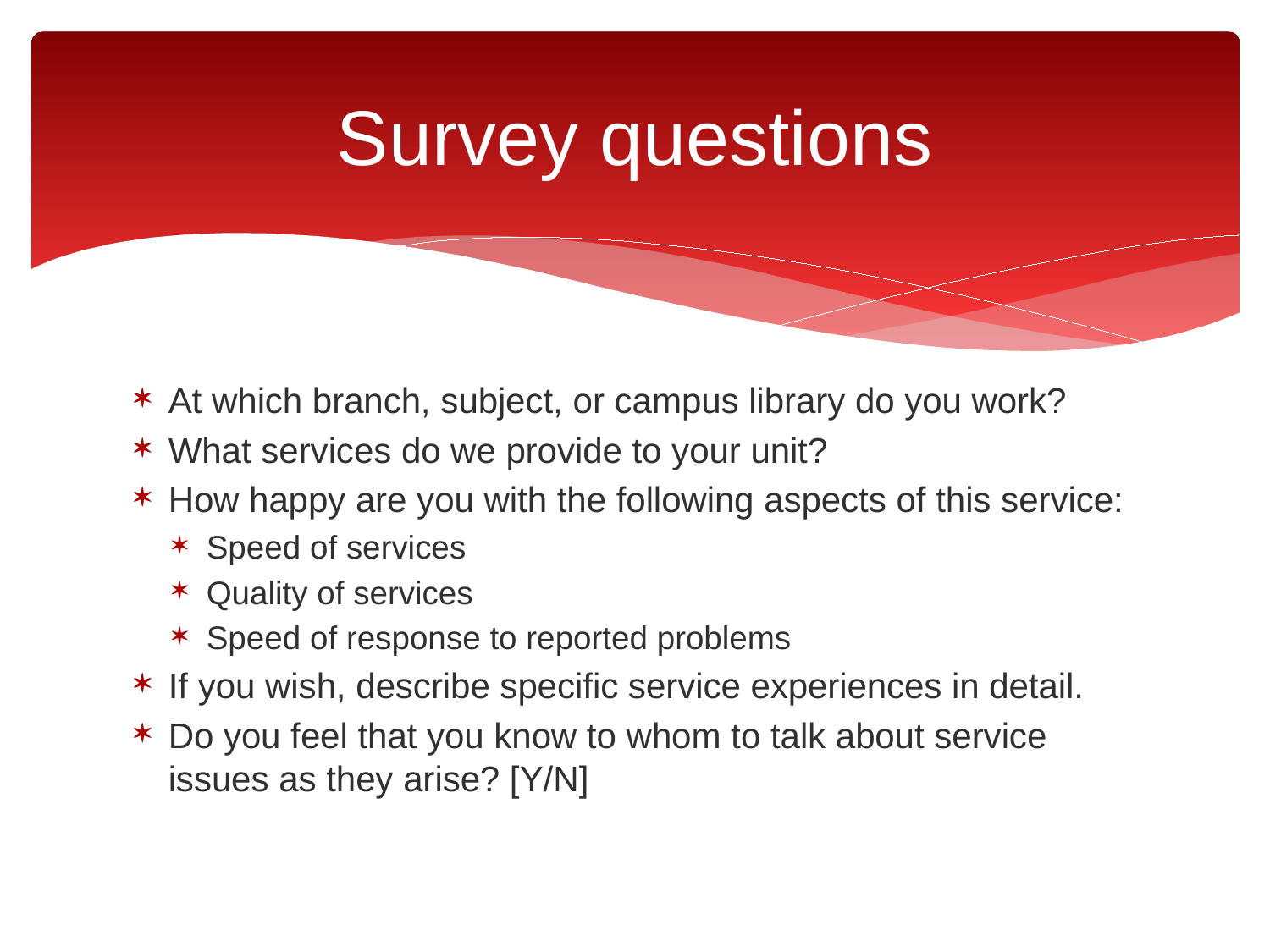

# Survey questions
At which branch, subject, or campus library do you work?
What services do we provide to your unit?
How happy are you with the following aspects of this service:
Speed of services
Quality of services
Speed of response to reported problems
If you wish, describe specific service experiences in detail.
Do you feel that you know to whom to talk about service issues as they arise? [Y/N]